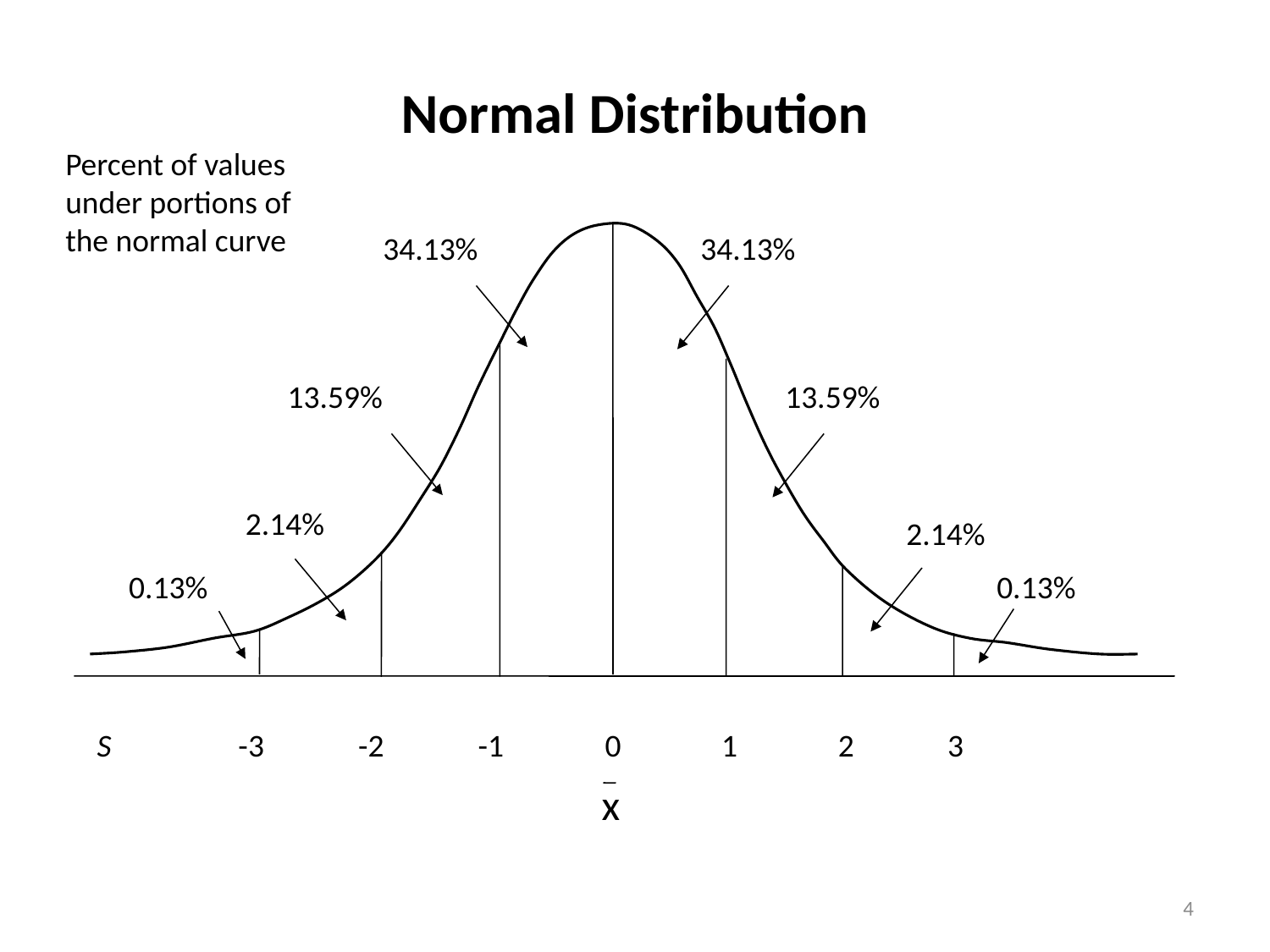

# Normal Distribution
Percent of values under portions of the normal curve

34.13%
34.13%

13.59%
13.59%

2.14%
2.14%

0.13%
0.13%

S	  -3	 -2	-1	0              1              2             3
 x
4